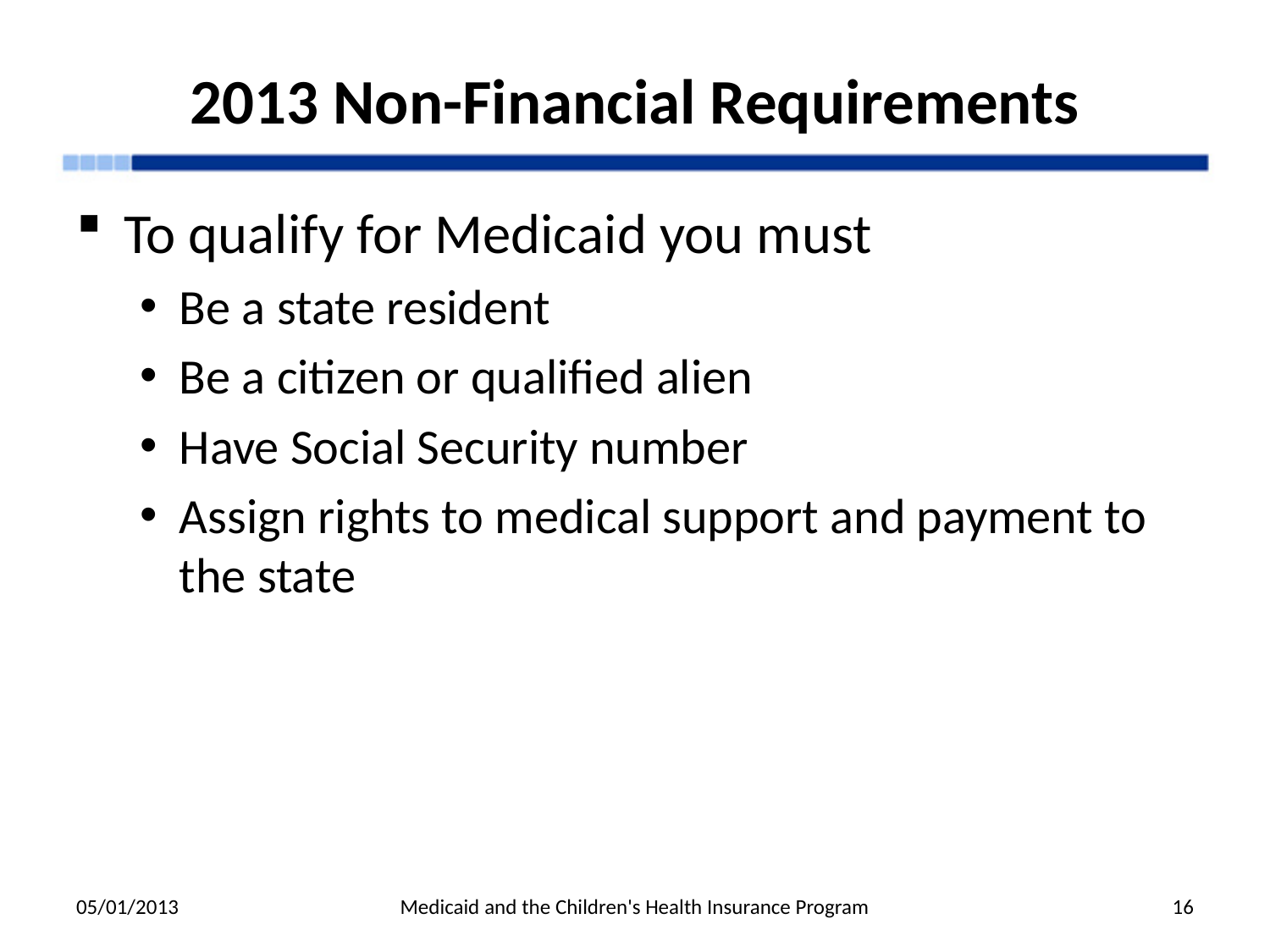

# 2013 Non-Financial Requirements
To qualify for Medicaid you must
Be a state resident
Be a citizen or qualified alien
Have Social Security number
Assign rights to medical support and payment to the state

05/01/2013
Medicaid and the Children's Health Insurance Program
16